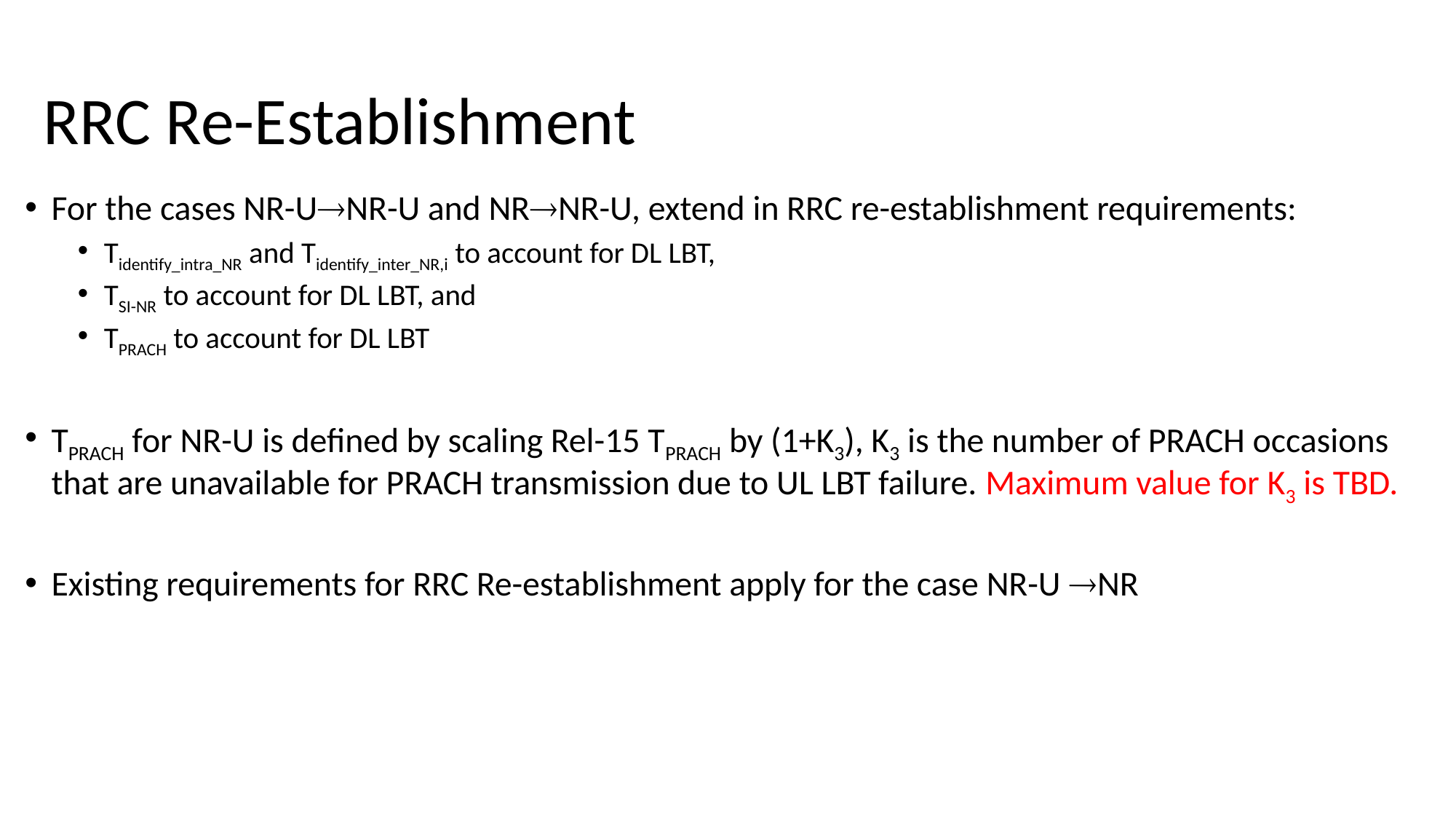

# RRC Re-Establishment
For the cases NR-U→NR-U and NR→NR-U, extend in RRC re-establishment requirements:
Tidentify_intra_NR and Tidentify_inter_NR,i to account for DL LBT,
TSI-NR to account for DL LBT, and
TPRACH to account for DL LBT

TPRACH for NR-U is defined by scaling Rel-15 TPRACH by (1+K3), K3 is the number of PRACH occasions that are unavailable for PRACH transmission due to UL LBT failure. Maximum value for K3 is TBD.

Existing requirements for RRC Re-establishment apply for the case NR-U →NR